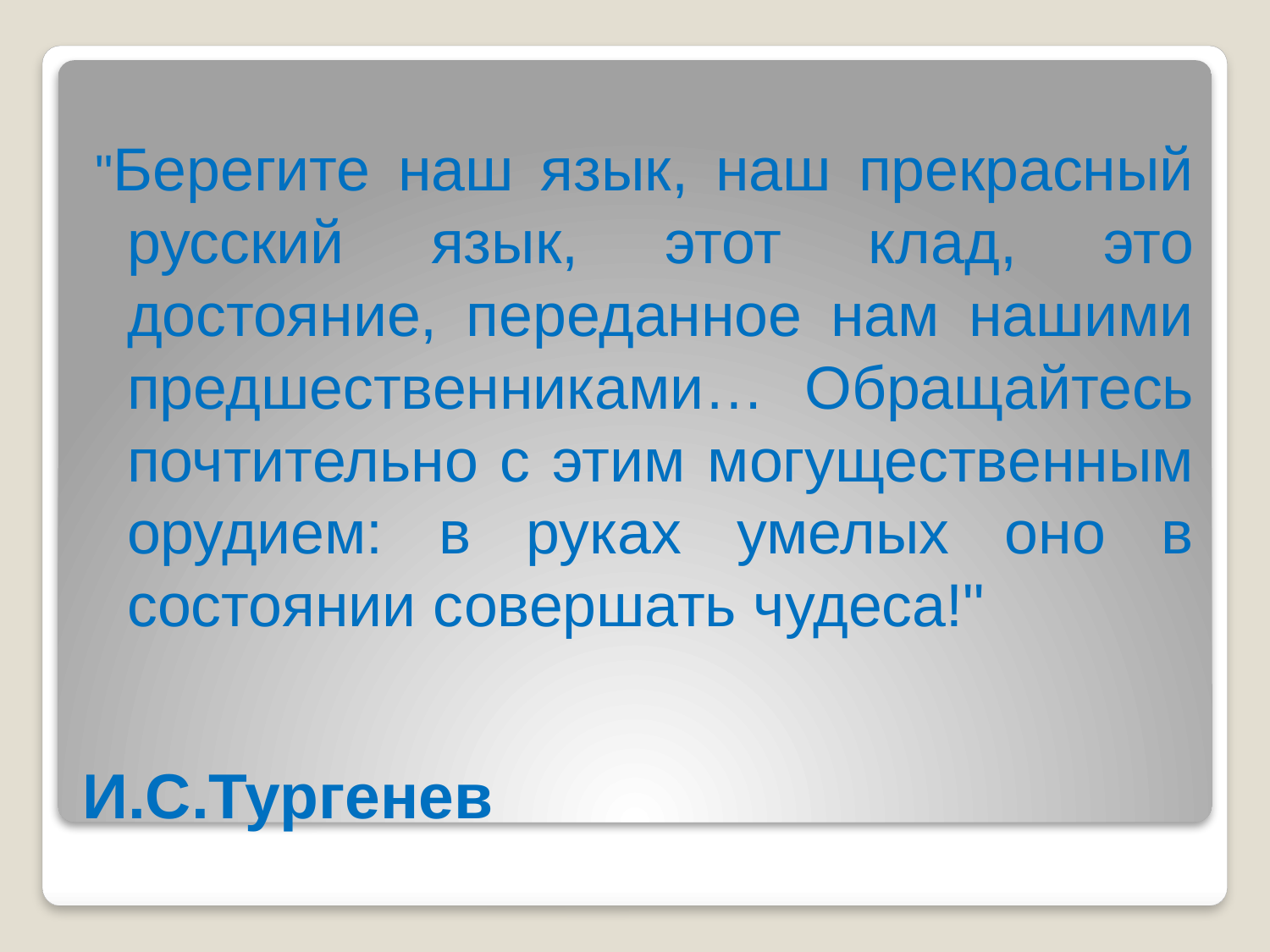

"Берегите наш язык, наш прекрасный русский язык, этот клад, это достояние, переданное нам нашими предшественниками… Обращайтесь почтительно с этим могущественным орудием: в руках умелых оно в состоянии совершать чудеса!"

# И.С.Тургенев